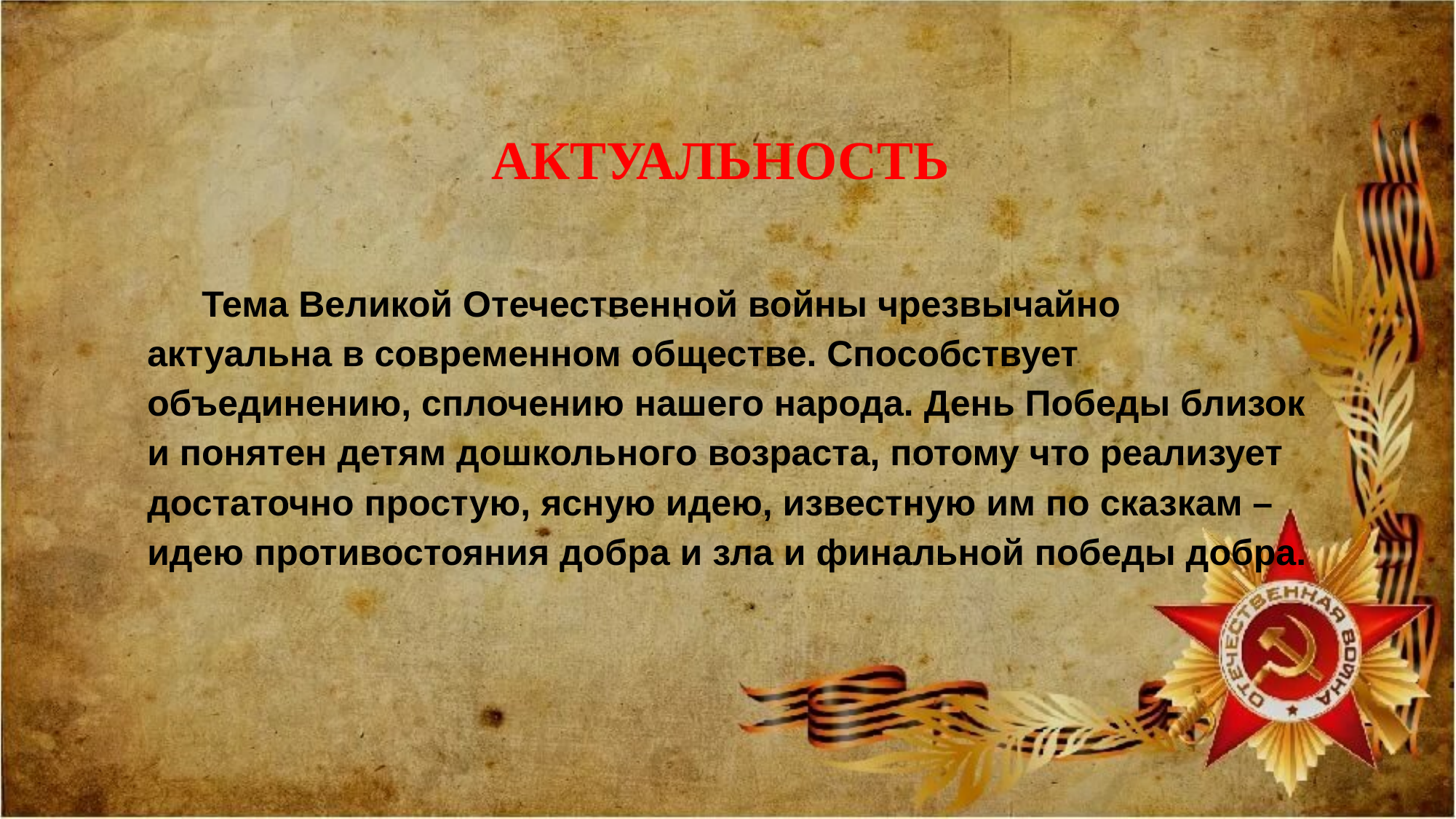

# Актуальность
Тема Великой Отечественной войны чрезвычайно актуальна в современном обществе. Способствует объединению, сплочению нашего народа. День Победы близок и понятен детям дошкольного возраста, потому что реализует достаточно простую, ясную идею, известную им по сказкам – идею противостояния добра и зла и финальной победы добра.